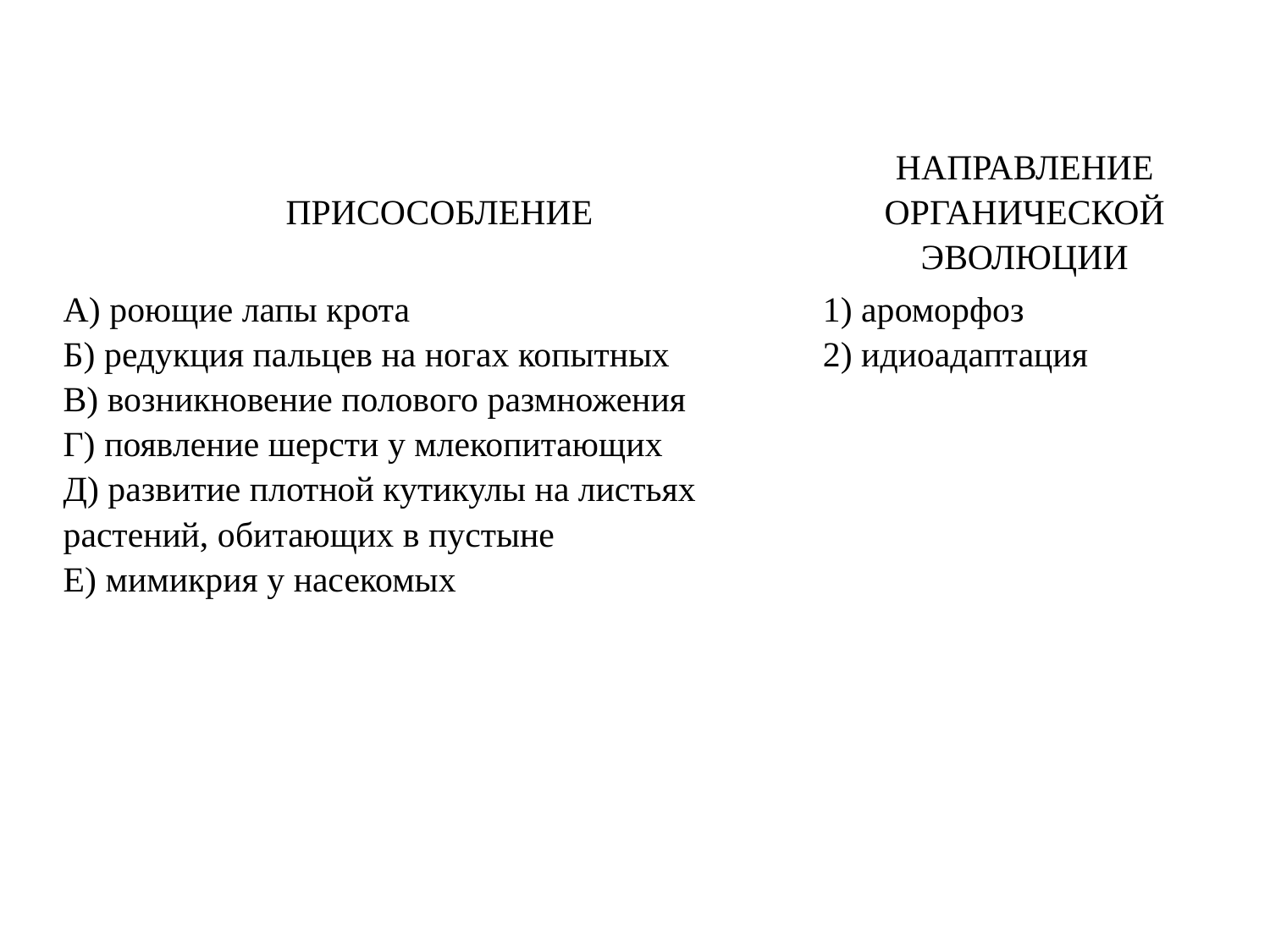

| ПРИСОСОБЛЕНИЕ | НАПРАВЛЕНИЕ ОРГАНИЧЕСКОЙ ЭВОЛЮЦИИ |
| --- | --- |
| А) роющие лапы крота Б) редукция пальцев на ногах копытных В) возникновение полового размножения Г) появление шерсти у млекопитающих Д) развитие плотной кутикулы на листьях растений, обитающих в пустыне Е) мимикрия у насекомых | 1) ароморфоз 2) идиоадаптация |